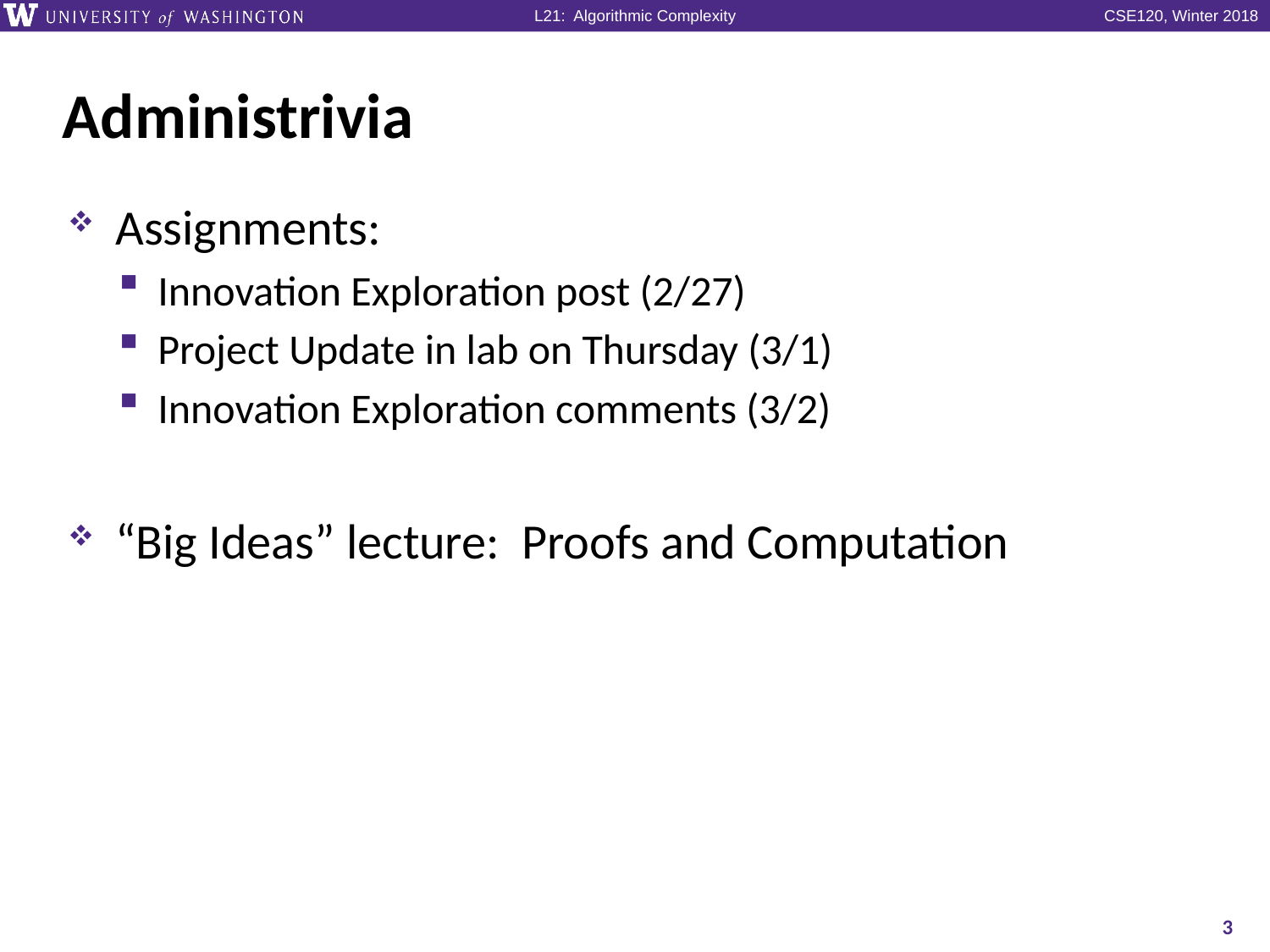

# Administrivia
Assignments:
Innovation Exploration post (2/27)
Project Update in lab on Thursday (3/1)
Innovation Exploration comments (3/2)

“Big Ideas” lecture:  Proofs and Computation
3